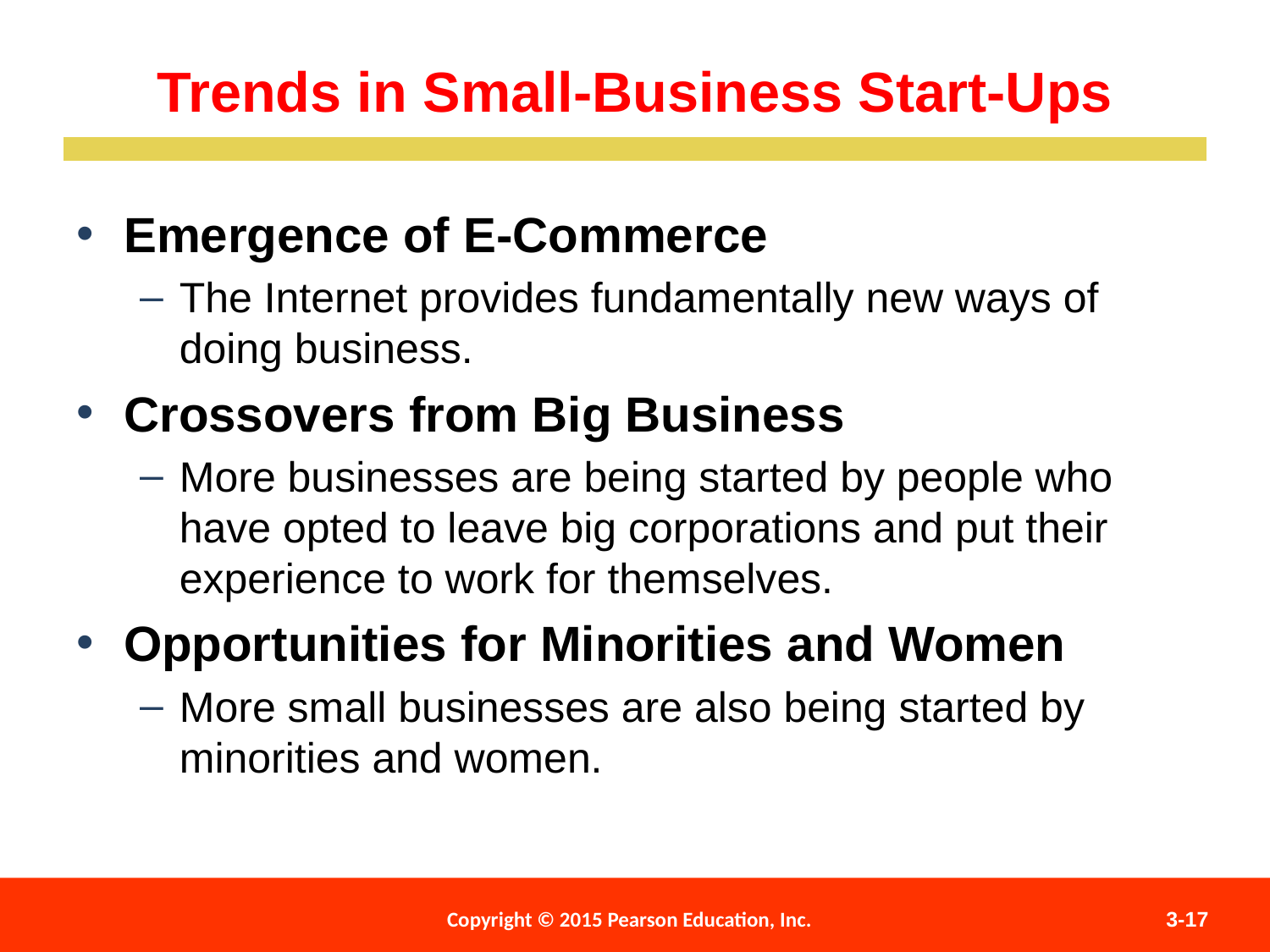

Trends in Small-Business Start-Ups
Emergence of E-Commerce
The Internet provides fundamentally new ways of doing business.
Crossovers from Big Business
More businesses are being started by people who have opted to leave big corporations and put their experience to work for themselves.
Opportunities for Minorities and Women
More small businesses are also being started by minorities and women.